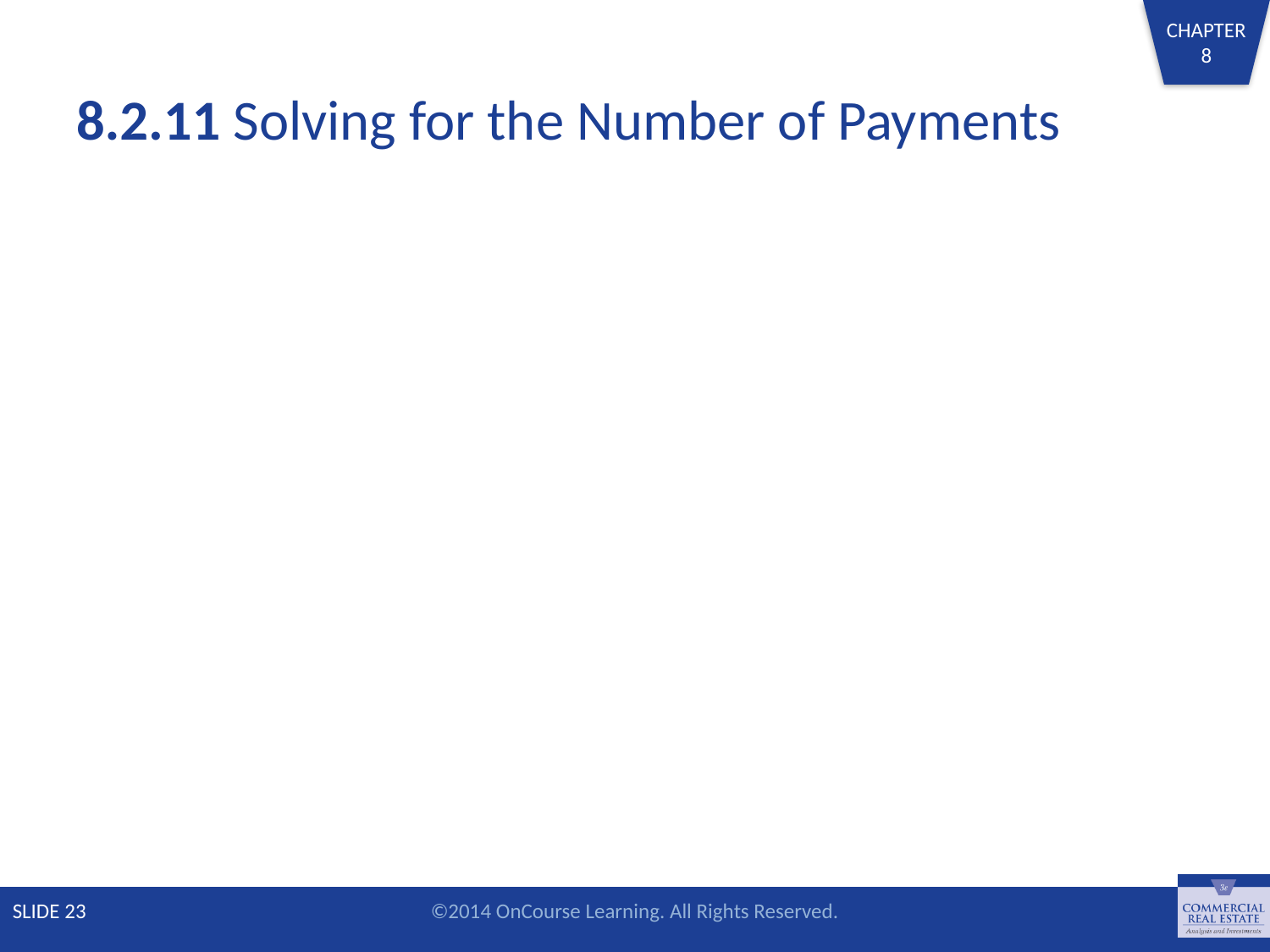

# 8.2.11 Solving for the Number of Payments

SLIDE 23